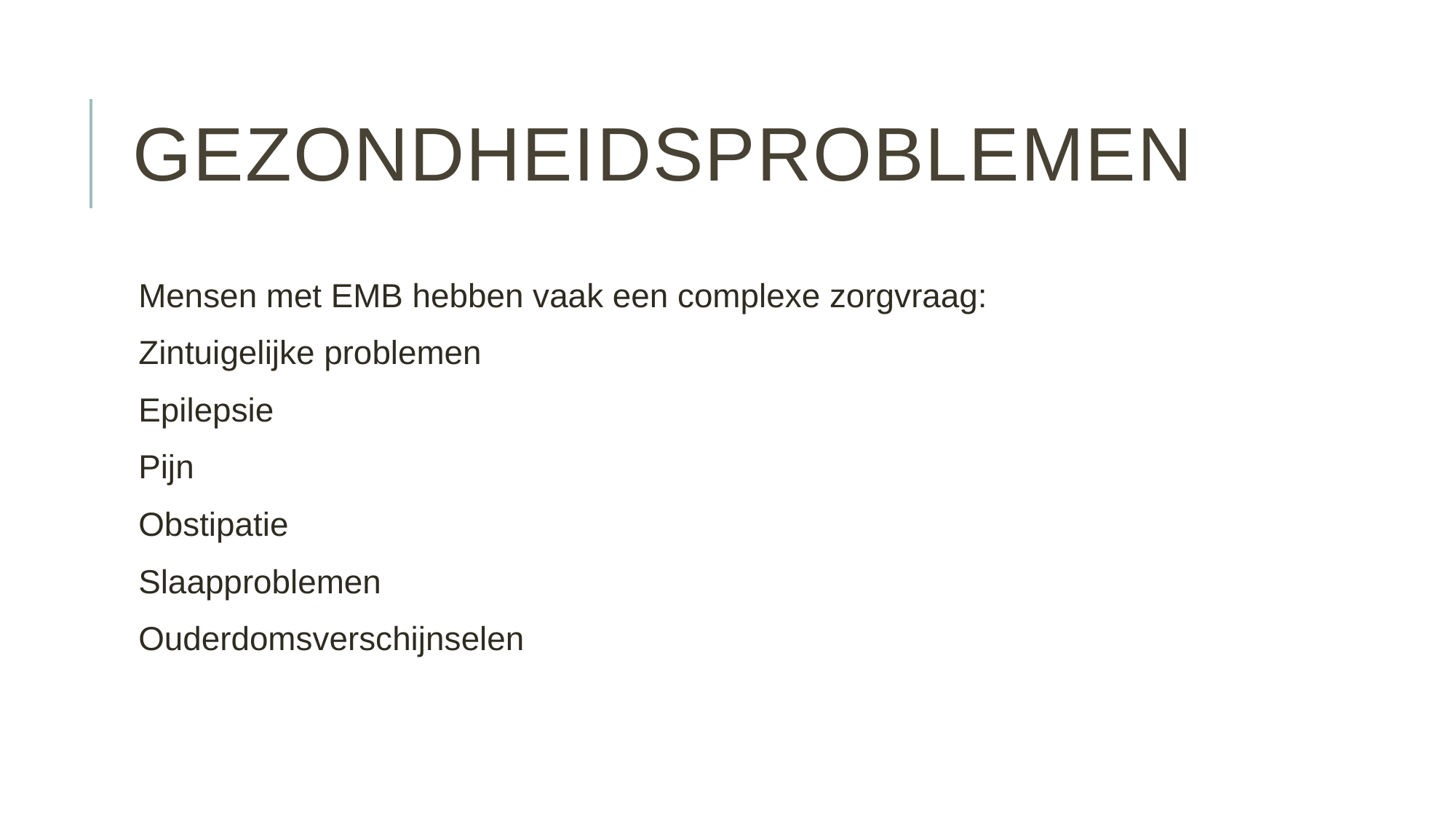

# Gezondheidsproblemen
Mensen met EMB hebben vaak een complexe zorgvraag:
Zintuigelijke problemen
Epilepsie
Pijn
Obstipatie
Slaapproblemen
Ouderdomsverschijnselen